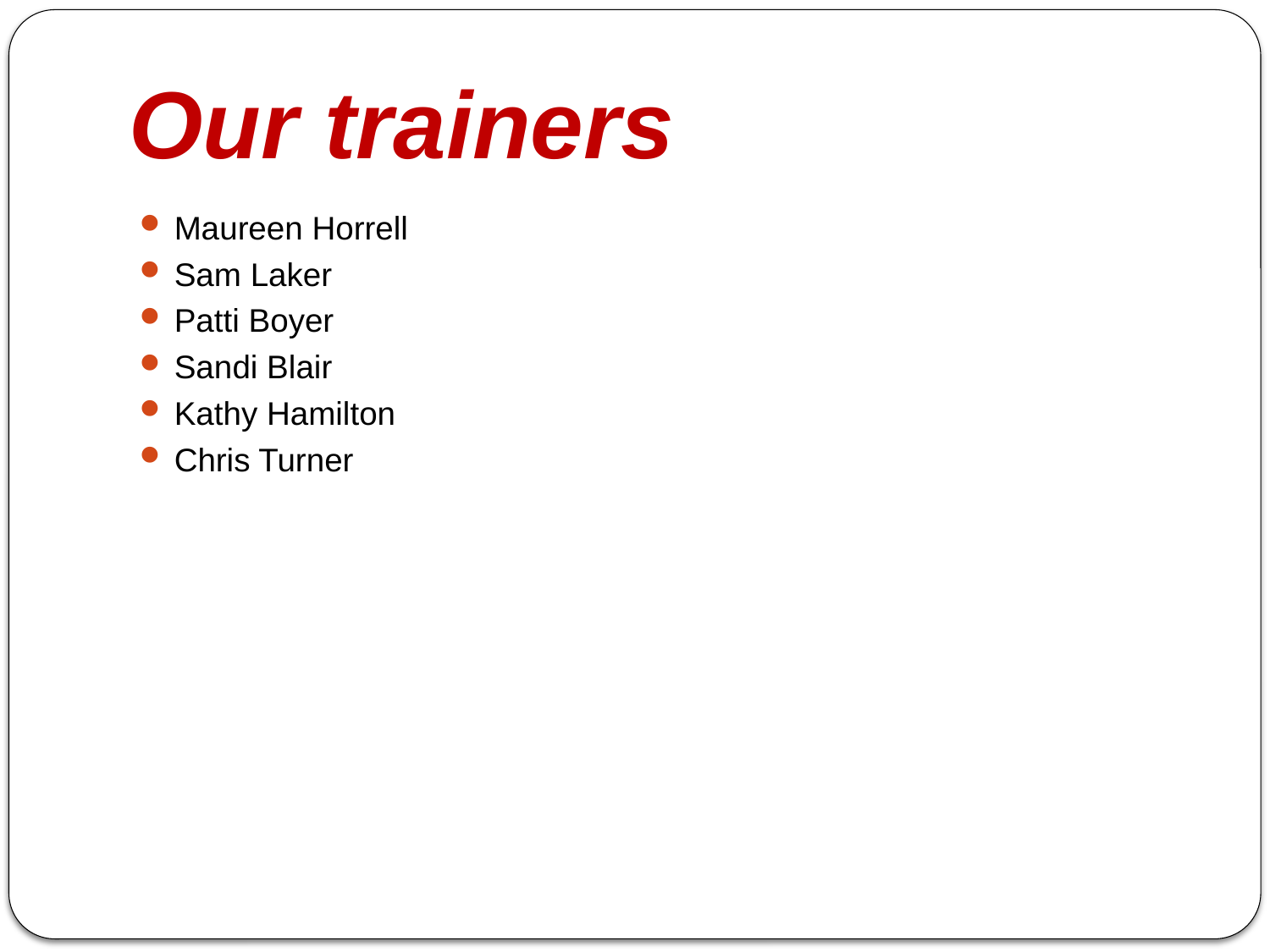

# Our trainers
Maureen Horrell
Sam Laker
Patti Boyer
Sandi Blair
Kathy Hamilton
Chris Turner